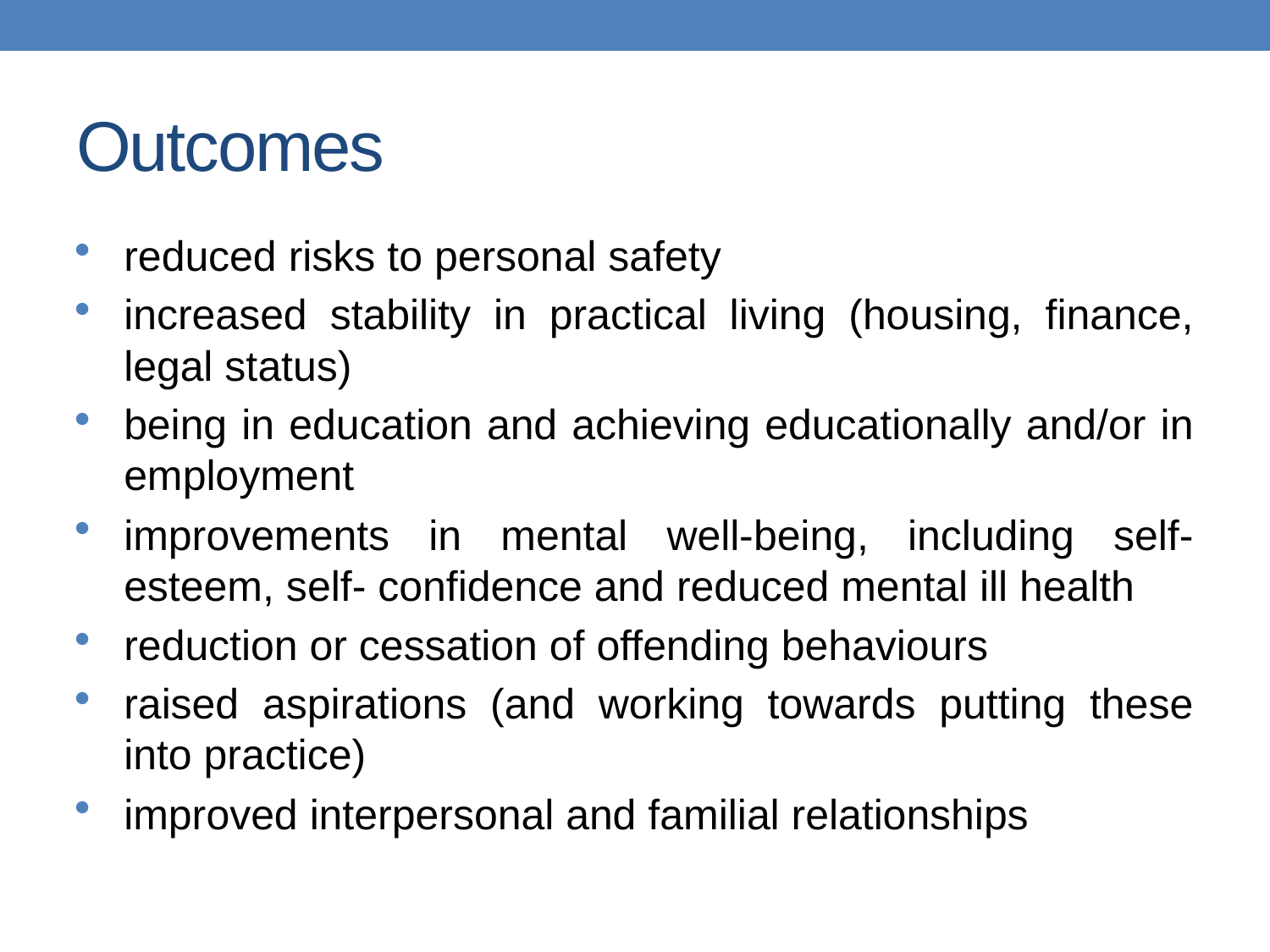

# Outcomes
reduced risks to personal safety
increased stability in practical living (housing, finance, legal status)
being in education and achieving educationally and/or in employment
improvements in mental well-being, including self-esteem, self- confidence and reduced mental ill health
reduction or cessation of offending behaviours
raised aspirations (and working towards putting these into practice)
improved interpersonal and familial relationships